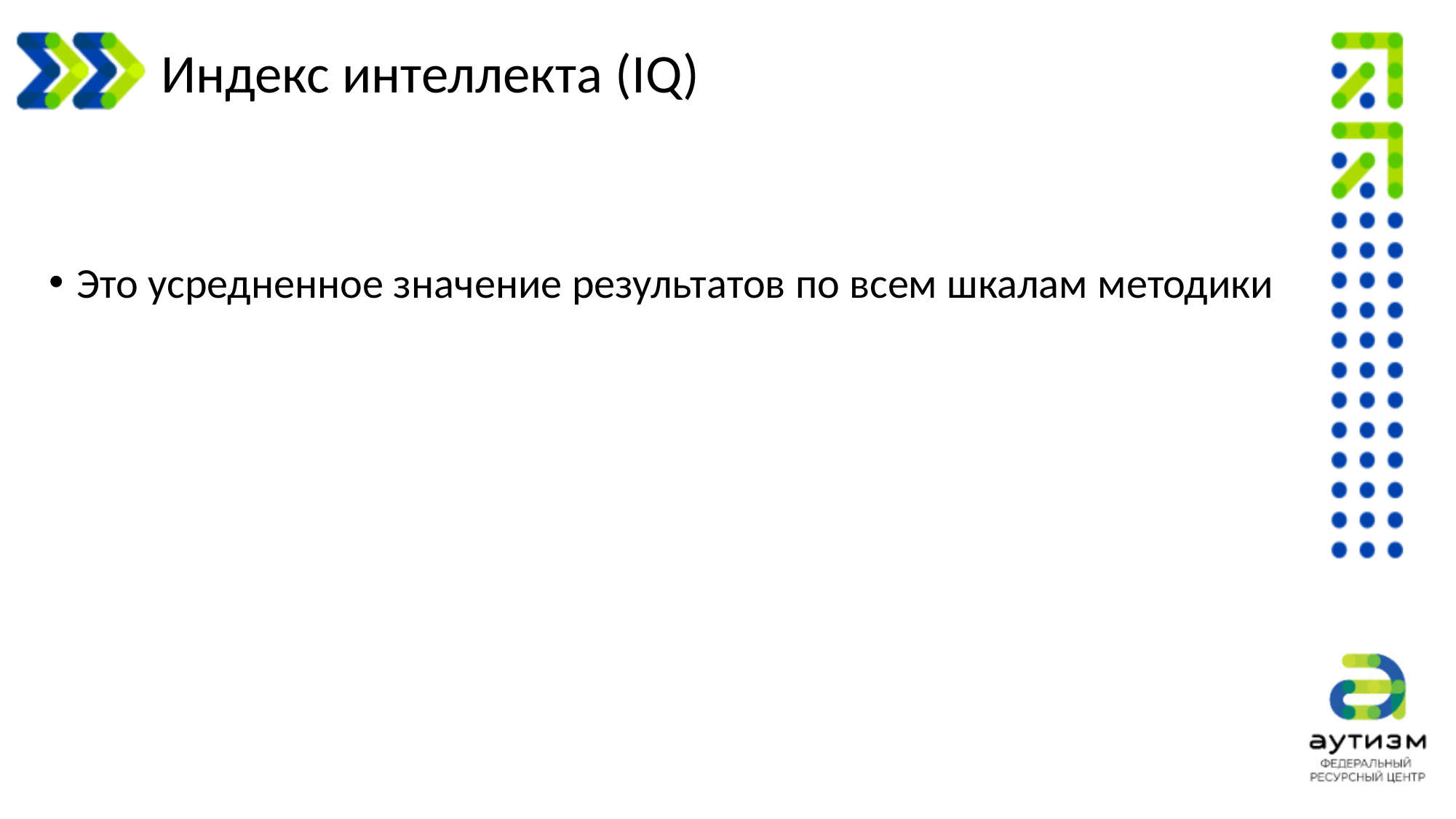

# Индекс интеллекта (IQ)
Это усредненное значение результатов по всем шкалам методики